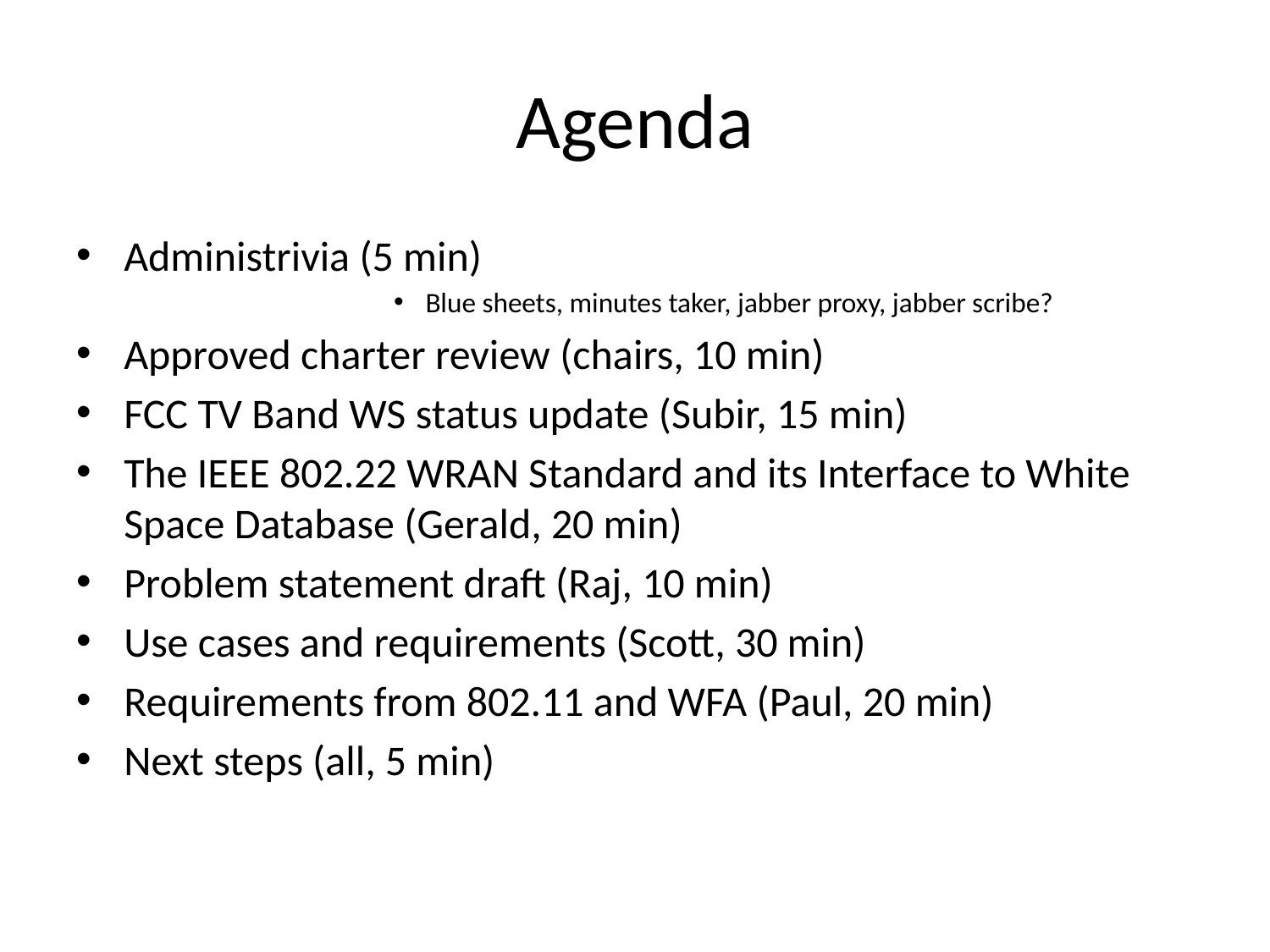

# Agenda
Administrivia (5 min)
Blue sheets, minutes taker, jabber proxy, jabber scribe?
Approved charter review (chairs, 10 min)
FCC TV Band WS status update (Subir, 15 min)
The IEEE 802.22 WRAN Standard and its Interface to White Space Database (Gerald, 20 min)
Problem statement draft (Raj, 10 min)
Use cases and requirements (Scott, 30 min)
Requirements from 802.11 and WFA (Paul, 20 min)
Next steps (all, 5 min)